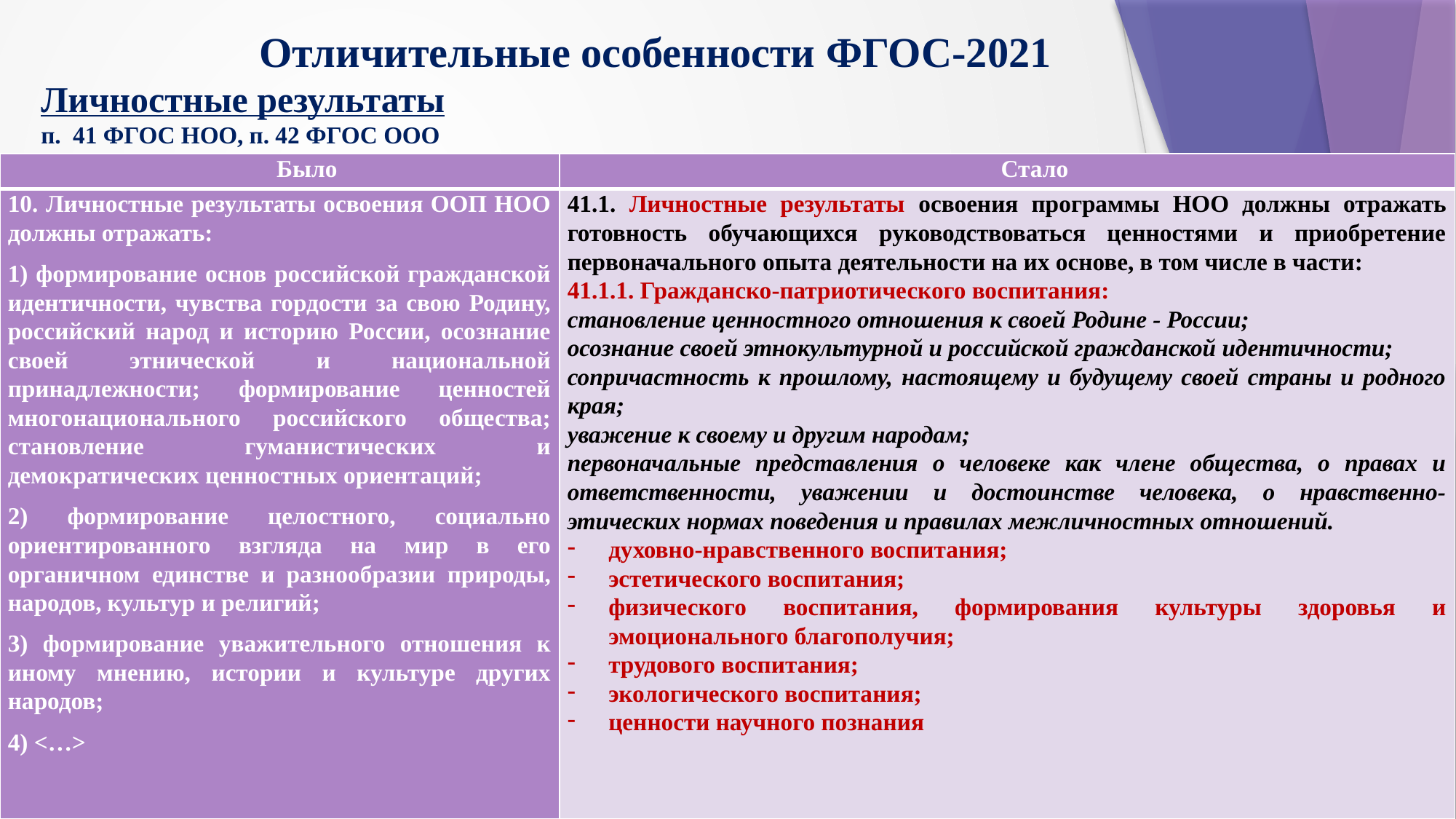

# Отличительные особенности ФГОС-2021 Личностные результаты п.  41 ФГОС НОО, п. 42 ФГОС ООО
| Было | Стало |
| --- | --- |
| 10. Личностные результаты освоения ООП НОО должны отражать: 1) формирование основ российской гражданской идентичности, чувства гордости за свою Родину, российский народ и историю России, осознание своей этнической и национальной принадлежности; формирование ценностей многонационального российского общества; становление гуманистических и демократических ценностных ориентаций; 2) формирование целостного, социально ориентированного взгляда на мир в его органичном единстве и разнообразии природы, народов, культур и религий; 3) формирование уважительного отношения к иному мнению, истории и культуре других народов; 4) <…> | 41.1. Личностные результаты освоения программы НОО должны отражать готовность обучающихся руководствоваться ценностями и приобретение первоначального опыта деятельности на их основе, в том числе в части: 41.1.1. Гражданско-патриотического воспитания: становление ценностного отношения к своей Родине - России; осознание своей этнокультурной и российской гражданской идентичности; сопричастность к прошлому, настоящему и будущему своей страны и родного края; уважение к своему и другим народам; первоначальные представления о человеке как члене общества, о правах и ответственности, уважении и достоинстве человека, о нравственно-этических нормах поведения и правилах межличностных отношений. духовно-нравственного воспитания; эстетического воспитания; физического воспитания, формирования культуры здоровья и эмоционального благополучия; трудового воспитания; экологического воспитания; ценности научного познания |